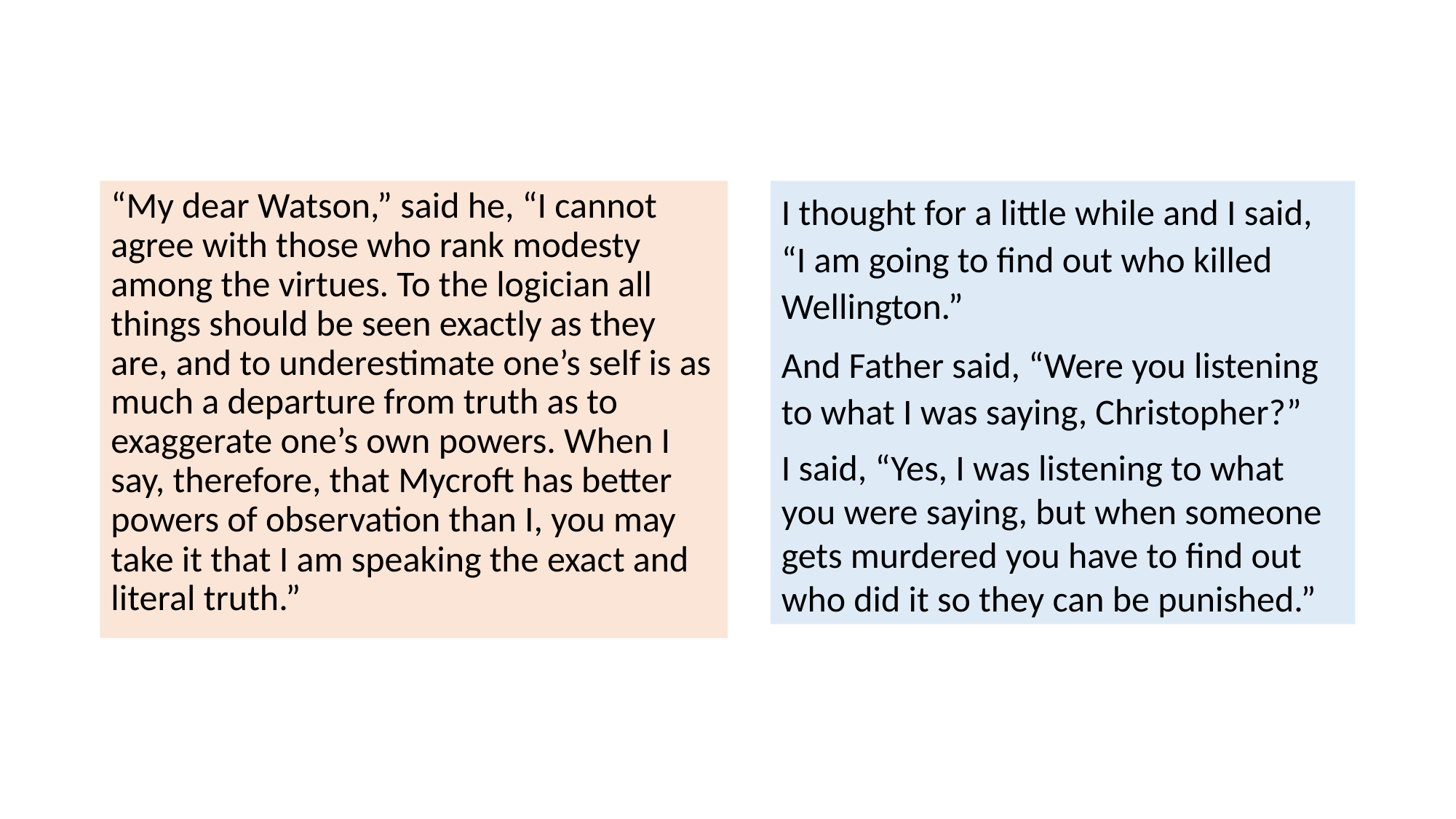

“My dear Watson,” said he, “I cannot agree with those who rank modesty among the virtues. To the logician all things should be seen exactly as they are, and to underestimate one’s self is as much a departure from truth as to exaggerate one’s own powers. When I say, therefore, that Mycroft has better powers of observation than I, you may take it that I am speaking the exact and literal truth.”
I thought for a little while and I said, “I am going to find out who killed Wellington.”
And Father said, “Were you listening to what I was saying, Christopher?”
I said, “Yes, I was listening to what you were saying, but when someone gets murdered you have to find out who did it so they can be punished.”